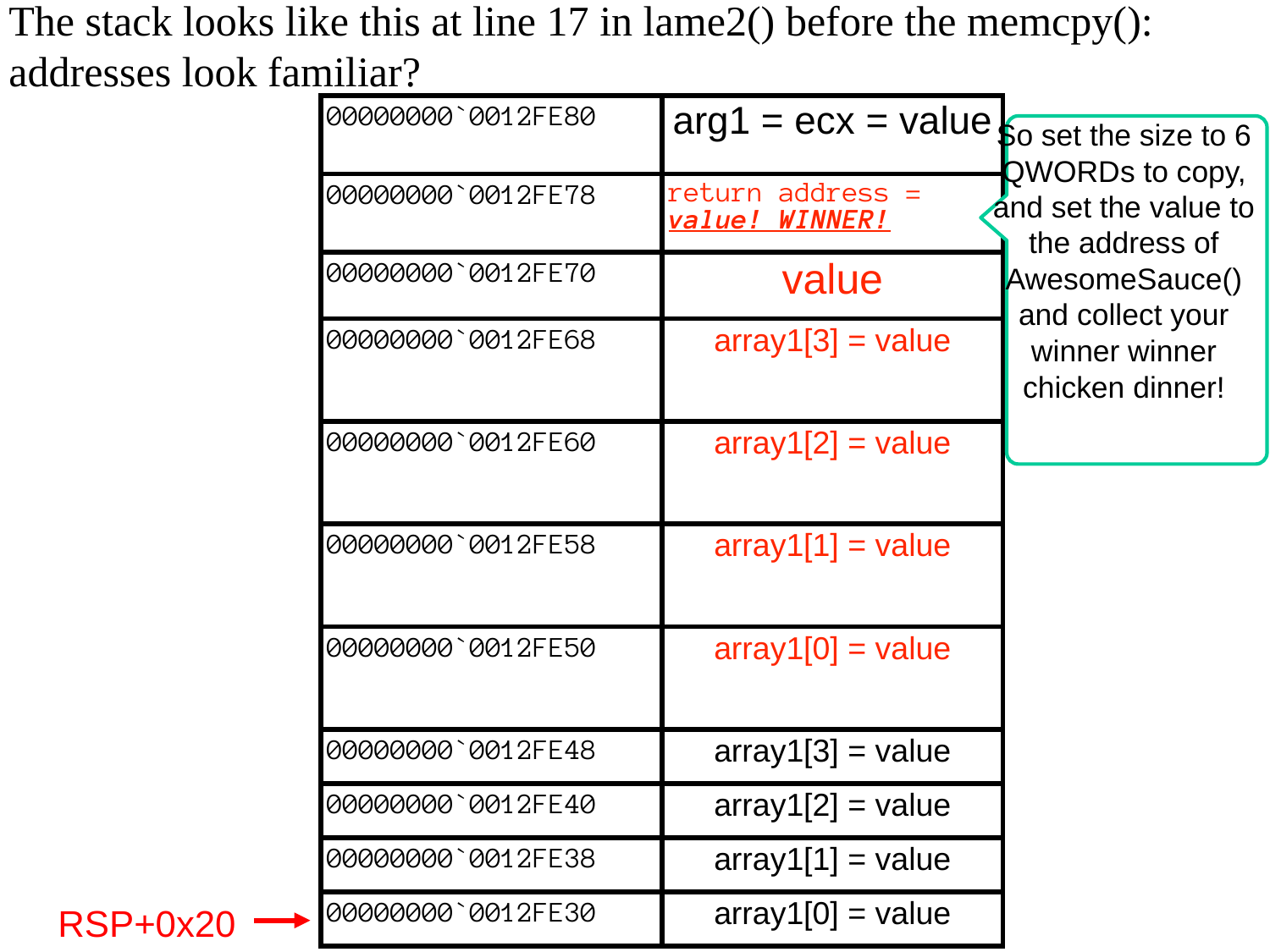

The stack looks like this at line 17 in lame2() before the memcpy():
addresses look familiar?
| 00000000`0012FE80 | arg1 = ecx = value |
| --- | --- |
| 00000000`0012FE78 | return address = value! WINNER! |
| 00000000`0012FE70 | value |
| 00000000`0012FE68 | array1[3] = value |
| 00000000`0012FE60 | array1[2] = value |
| 00000000`0012FE58 | array1[1] = value |
| 00000000`0012FE50 | array1[0] = value |
| 00000000`0012FE48 | array1[3] = value |
| 00000000`0012FE40 | array1[2] = value |
| 00000000`0012FE38 | array1[1] = value |
| 00000000`0012FE30 | array1[0] = value |
So set the size to 6 QWORDs to copy, and set the value to the address of AwesomeSauce() and collect your winner winner chicken dinner!
RSP+0x20